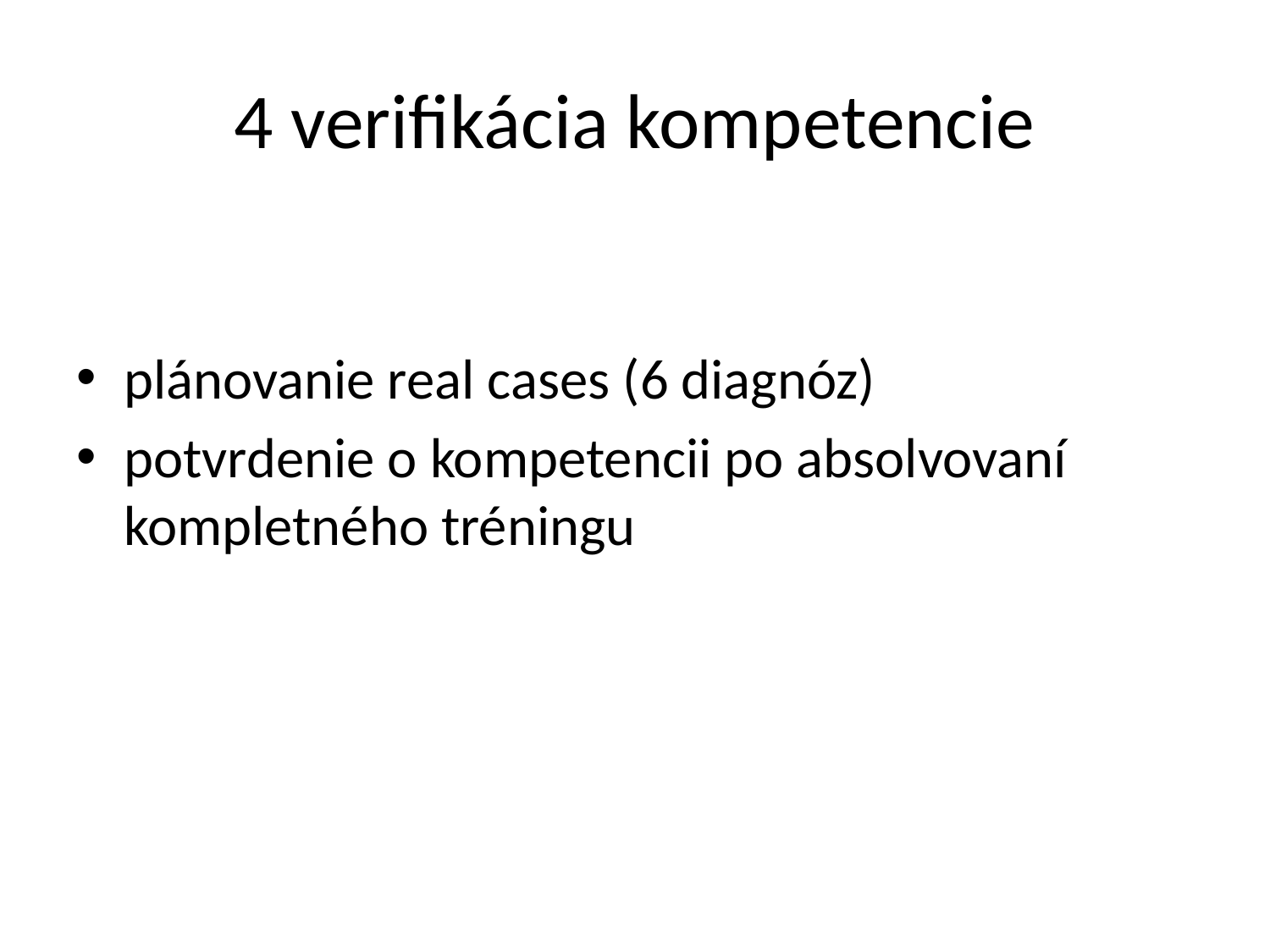

# 4 verifikácia kompetencie
plánovanie real cases (6 diagnóz)
potvrdenie o kompetencii po absolvovaní kompletného tréningu